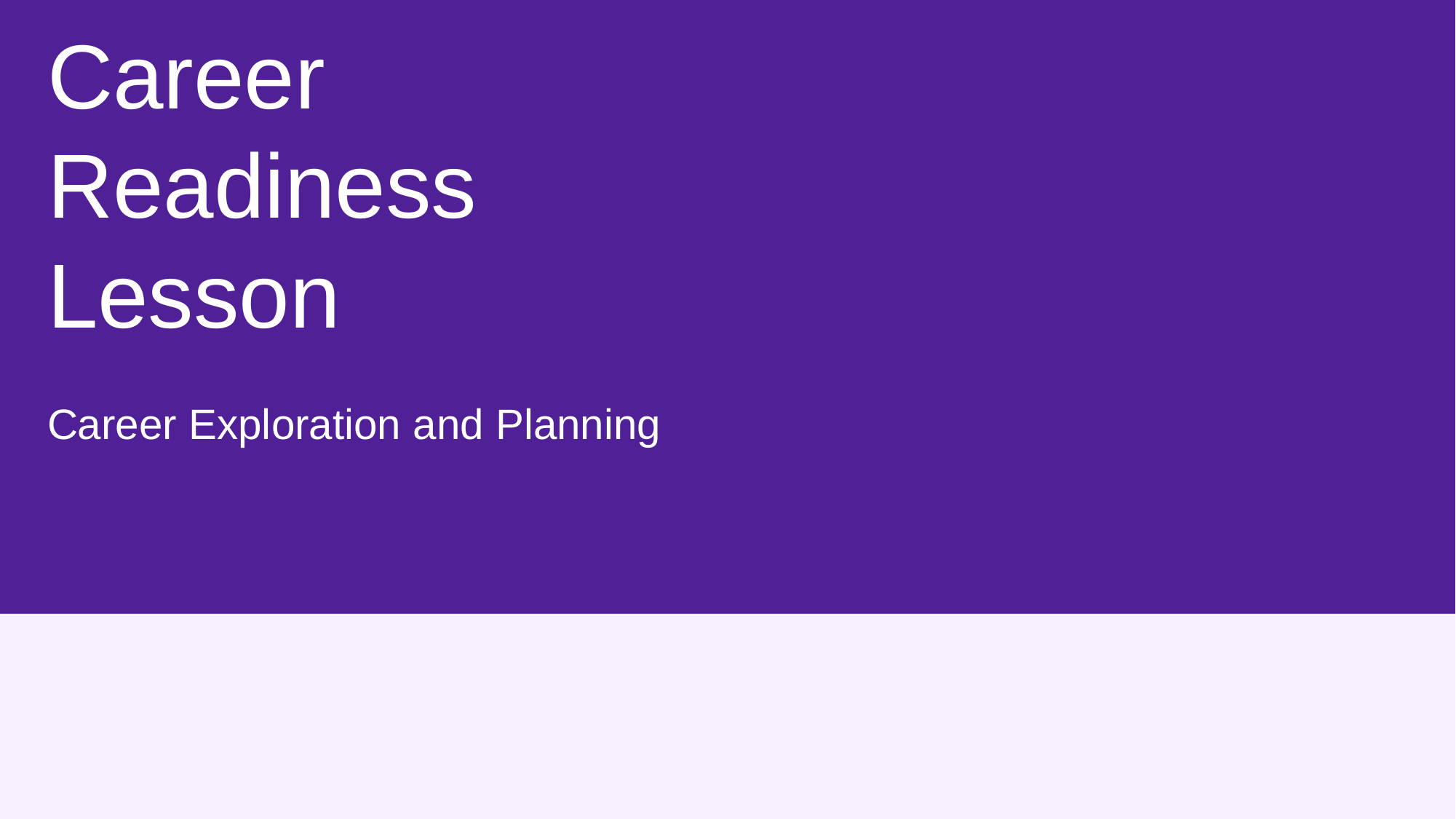

Career Readiness Lesson

Career Exploration and Planning